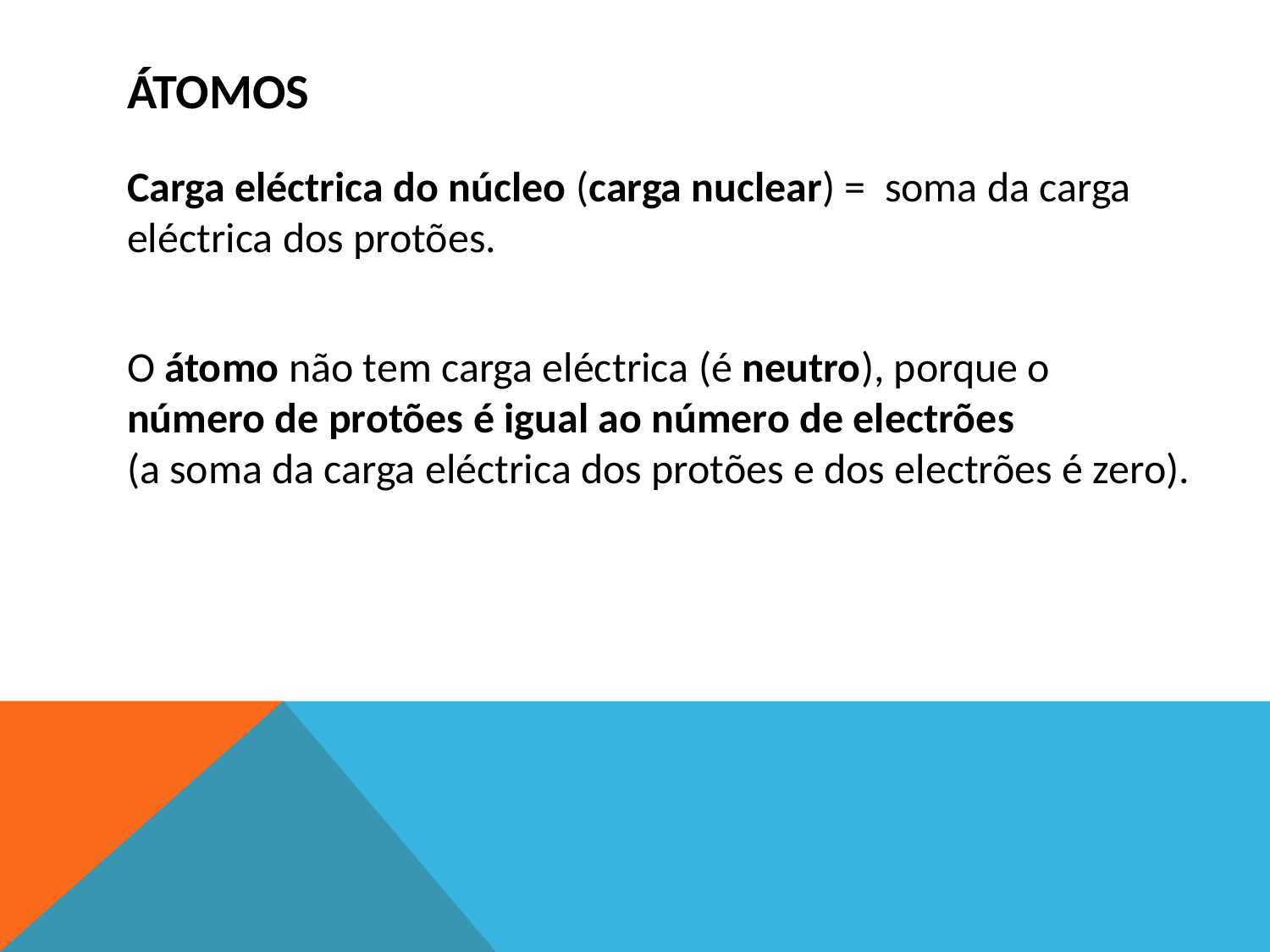

# Átomos
Carga eléctrica do núcleo (carga nuclear) =  soma da carga eléctrica dos protões.

O átomo não tem carga eléctrica (é neutro), porque o
número de protões é igual ao número de electrões
(a soma da carga eléctrica dos protões e dos electrões é zero).